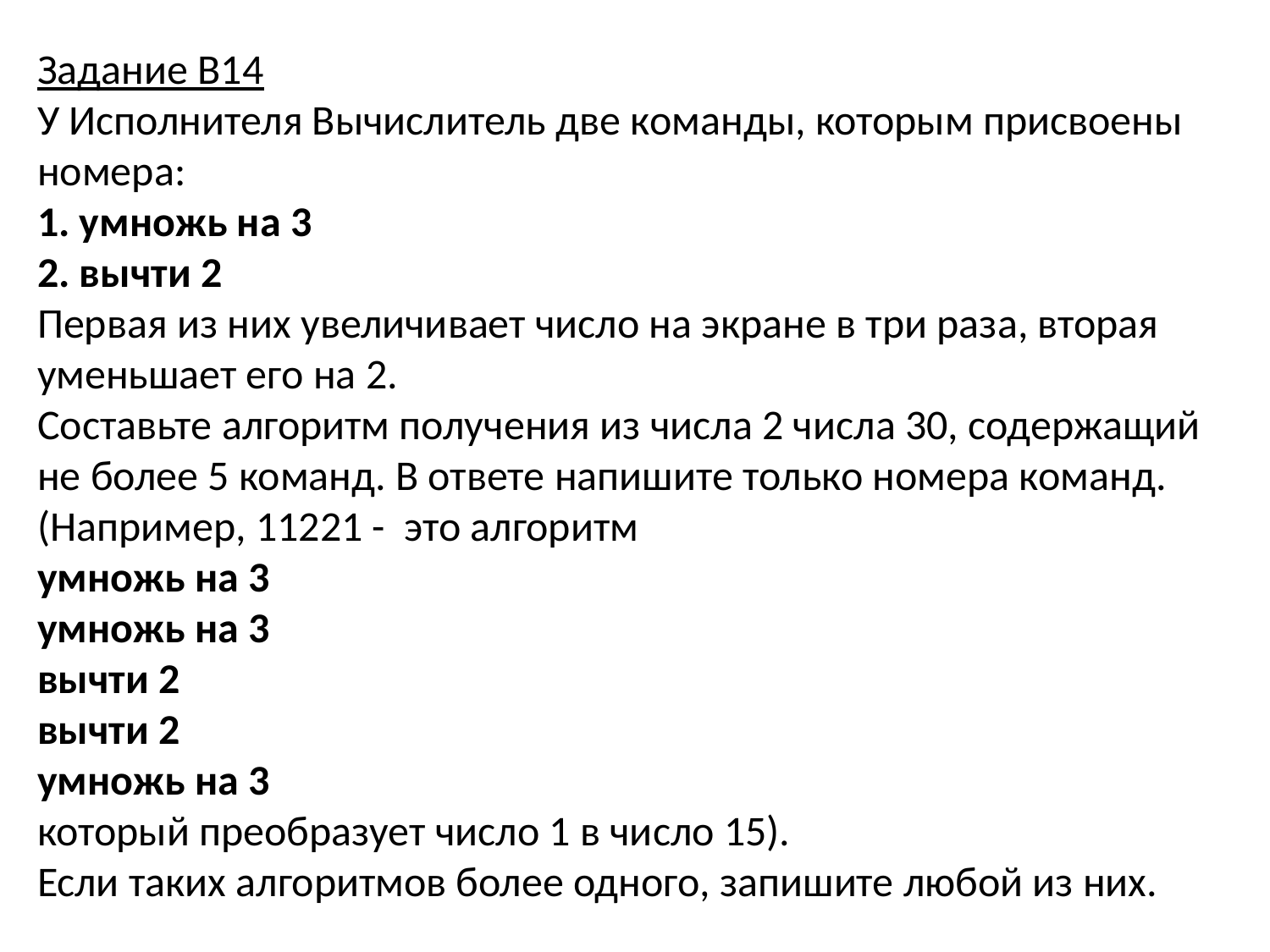

Задание В14
У Исполнителя Вычислитель две команды, которым присвоены номера:
1. умножь на 3
2. вычти 2
Первая из них увеличивает число на экране в три раза, вторая уменьшает его на 2.
Составьте алгоритм получения из числа 2 числа 30, содержащий не более 5 команд. В ответе напишите только номера команд.
(Например, 11221 -  это алгоритм
умножь на 3
умножь на 3
вычти 2
вычти 2
умножь на 3
который преобразует число 1 в число 15).
Если таких алгоритмов более одного, запишите любой из них.